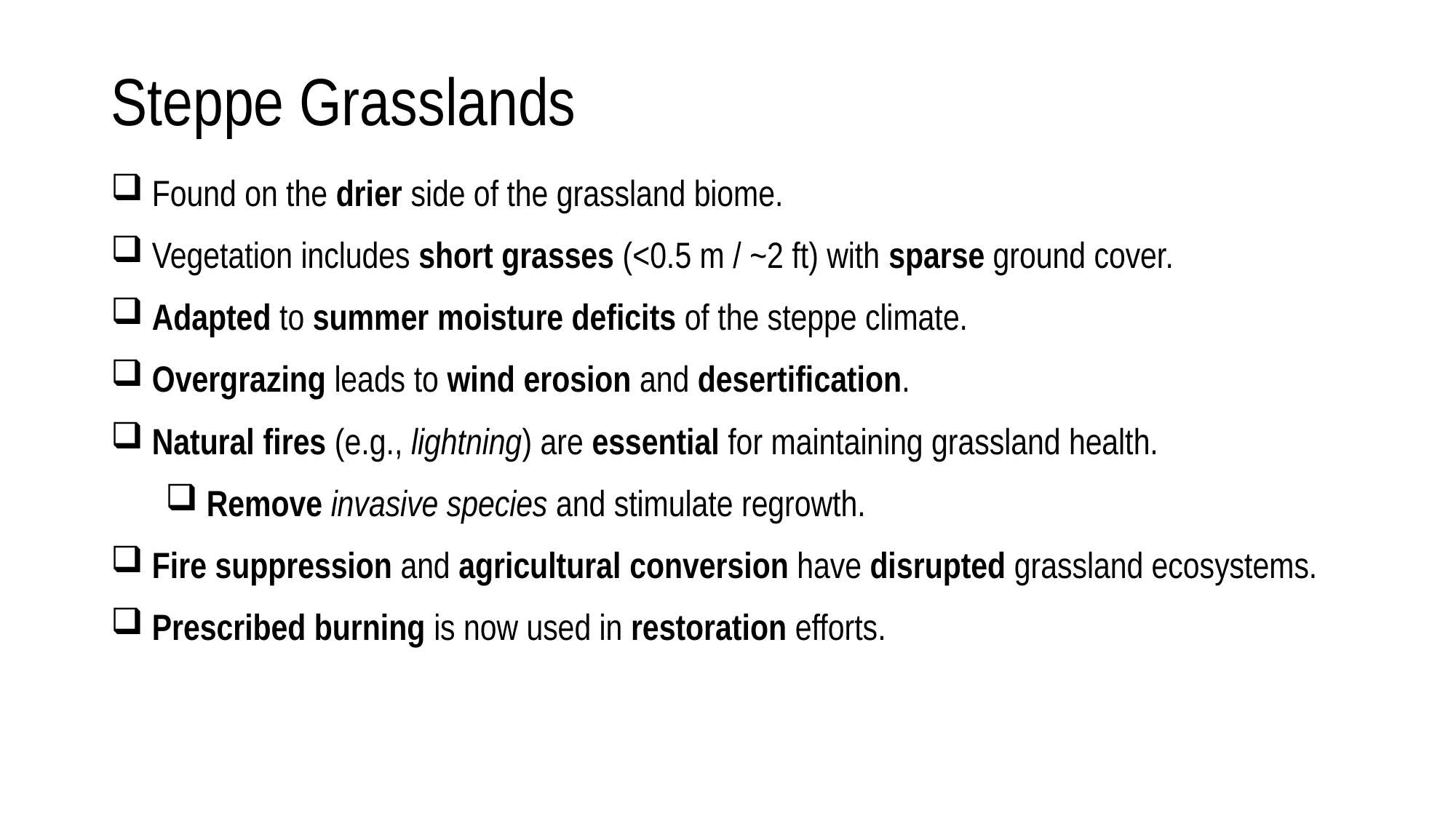

# Steppe Grasslands
 Found on the drier side of the grassland biome.
 Vegetation includes short grasses (<0.5 m / ~2 ft) with sparse ground cover.
 Adapted to summer moisture deficits of the steppe climate.
 Overgrazing leads to wind erosion and desertification.
 Natural fires (e.g., lightning) are essential for maintaining grassland health.
 Remove invasive species and stimulate regrowth.
 Fire suppression and agricultural conversion have disrupted grassland ecosystems.
 Prescribed burning is now used in restoration efforts.